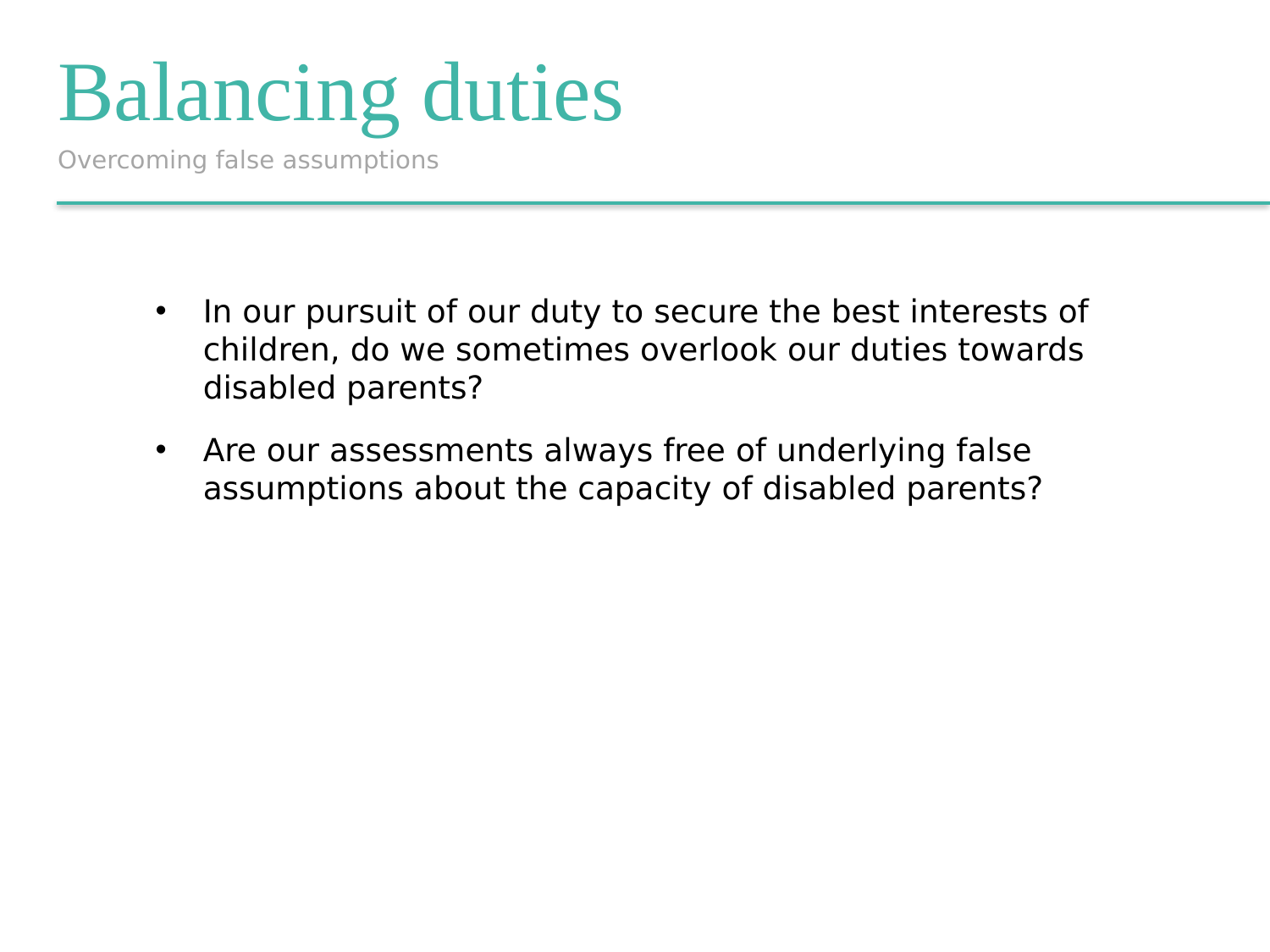

Balancing duties
Overcoming false assumptions
In our pursuit of our duty to secure the best interests of children, do we sometimes overlook our duties towards disabled parents?
Are our assessments always free of underlying false assumptions about the capacity of disabled parents?